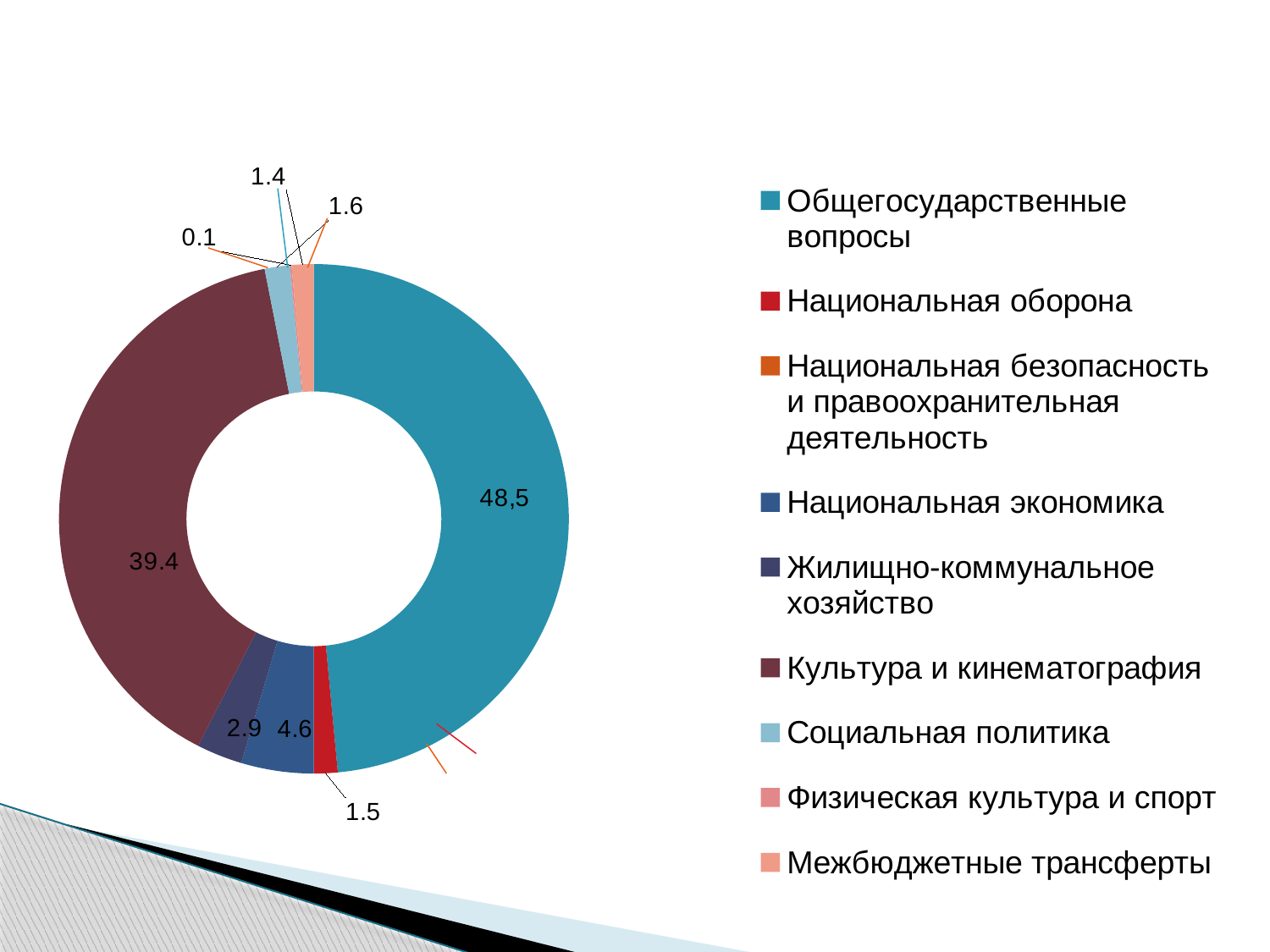

#

### Chart

| Category | Продажи |
|---|---|
| Общегосударственные вопросы | 48.5 |
| Национальная оборона | 1.5 |
| Национальная безопасность и правоохранительная деятельность | 0.0 |
| Национальная экономика | 4.6 |
| Жилищно-коммунальное хозяйство | 2.9 |
| Культура и кинематография | 39.4 |
| Социальная политика | 1.6 |
| Физическая культура и спорт | 0.1 |
| Межбюджетные трансферты | 1.4 |